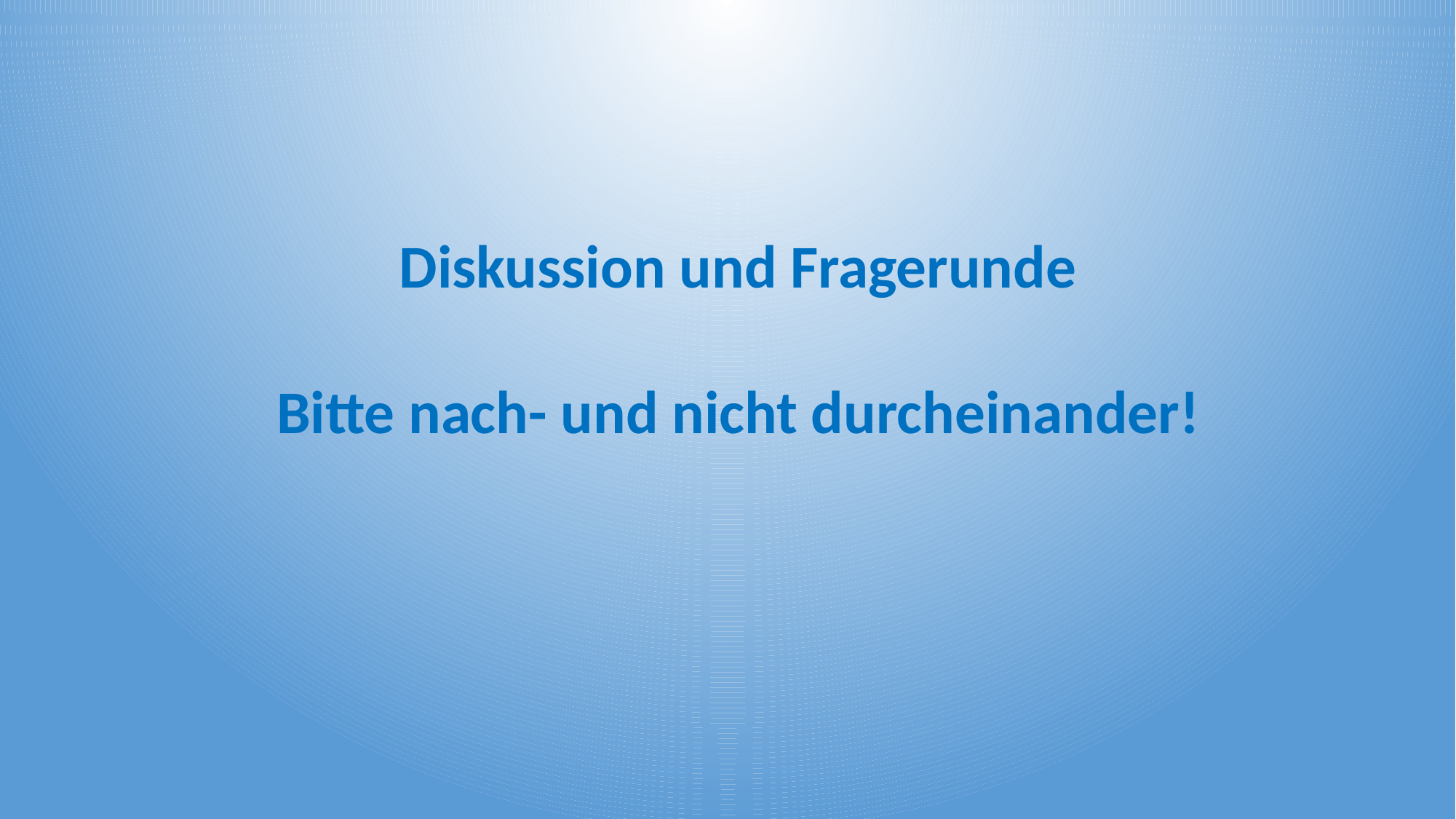

Diskussion und Fragerunde

Bitte nach- und nicht durcheinander!